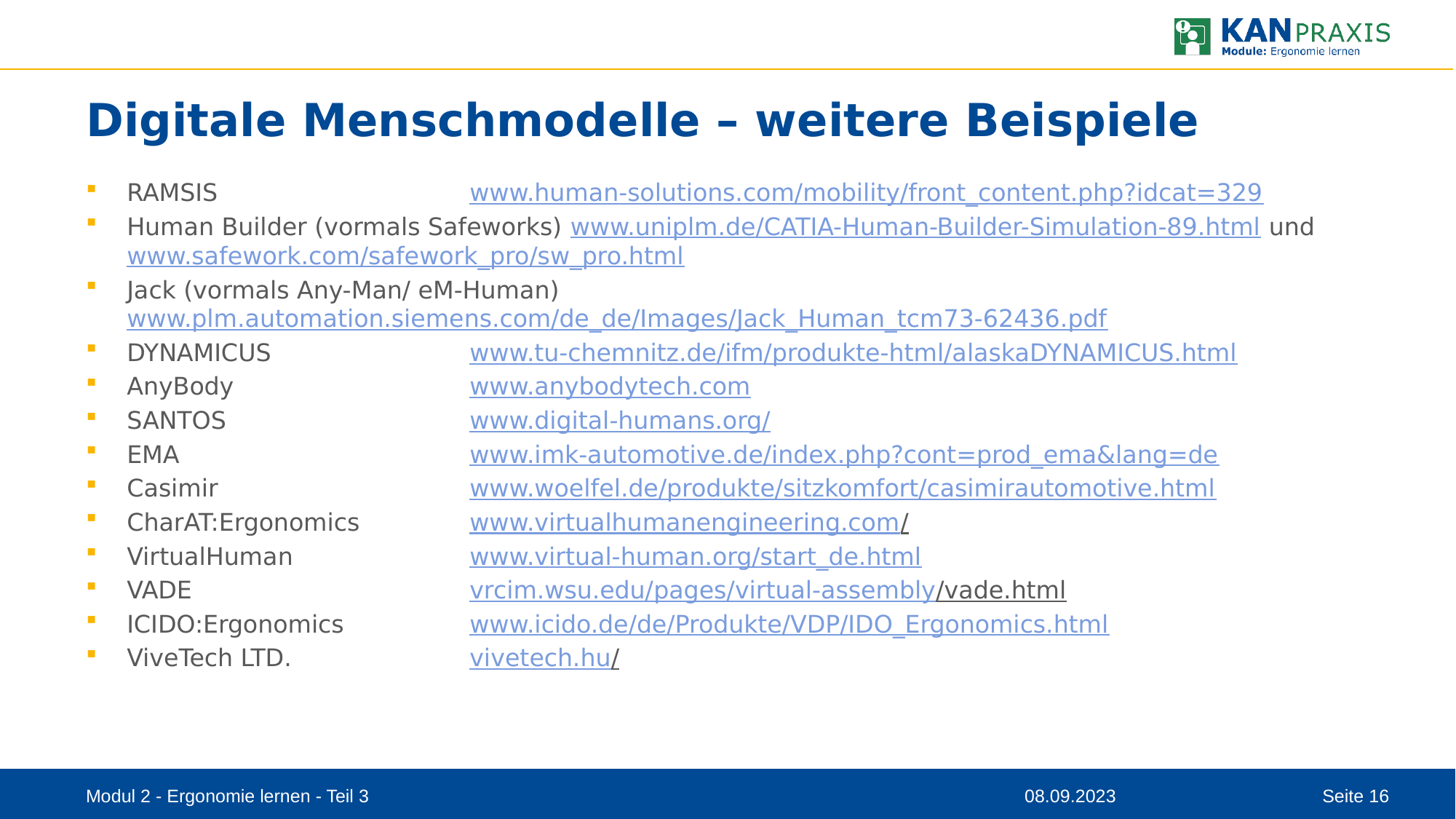

# Digitale Menschmodelle – weitere Beispiele
RAMSIS	www.human-solutions.com/mobility/front_content.php?idcat=329
Human Builder (vormals Safeworks) www.uniplm.de/CATIA-Human-Builder-Simulation-89.html und www.safework.com/safework_pro/sw_pro.html
Jack (vormals Any-Man/ eM-Human) www.plm.automation.siemens.com/de_de/Images/Jack_Human_tcm73-62436.pdf
DYNAMICUS	www.tu-chemnitz.de/ifm/produkte-html/alaskaDYNAMICUS.html
AnyBody	www.anybodytech.com
SANTOS	www.digital-humans.org/
EMA	www.imk-automotive.de/index.php?cont=prod_ema&lang=de
Casimir	www.woelfel.de/produkte/sitzkomfort/casimirautomotive.html
CharAT:Ergonomics	www.virtualhumanengineering.com/
VirtualHuman	www.virtual-human.org/start_de.html
VADE	vrcim.wsu.edu/pages/virtual-assembly/vade.html
ICIDO:Ergonomics	www.icido.de/de/Produkte/VDP/IDO_Ergonomics.html
ViveTech LTD. 	vivetech.hu/

Modul 2 - Ergonomie lernen - Teil 3
08.09.2023
Seite 16